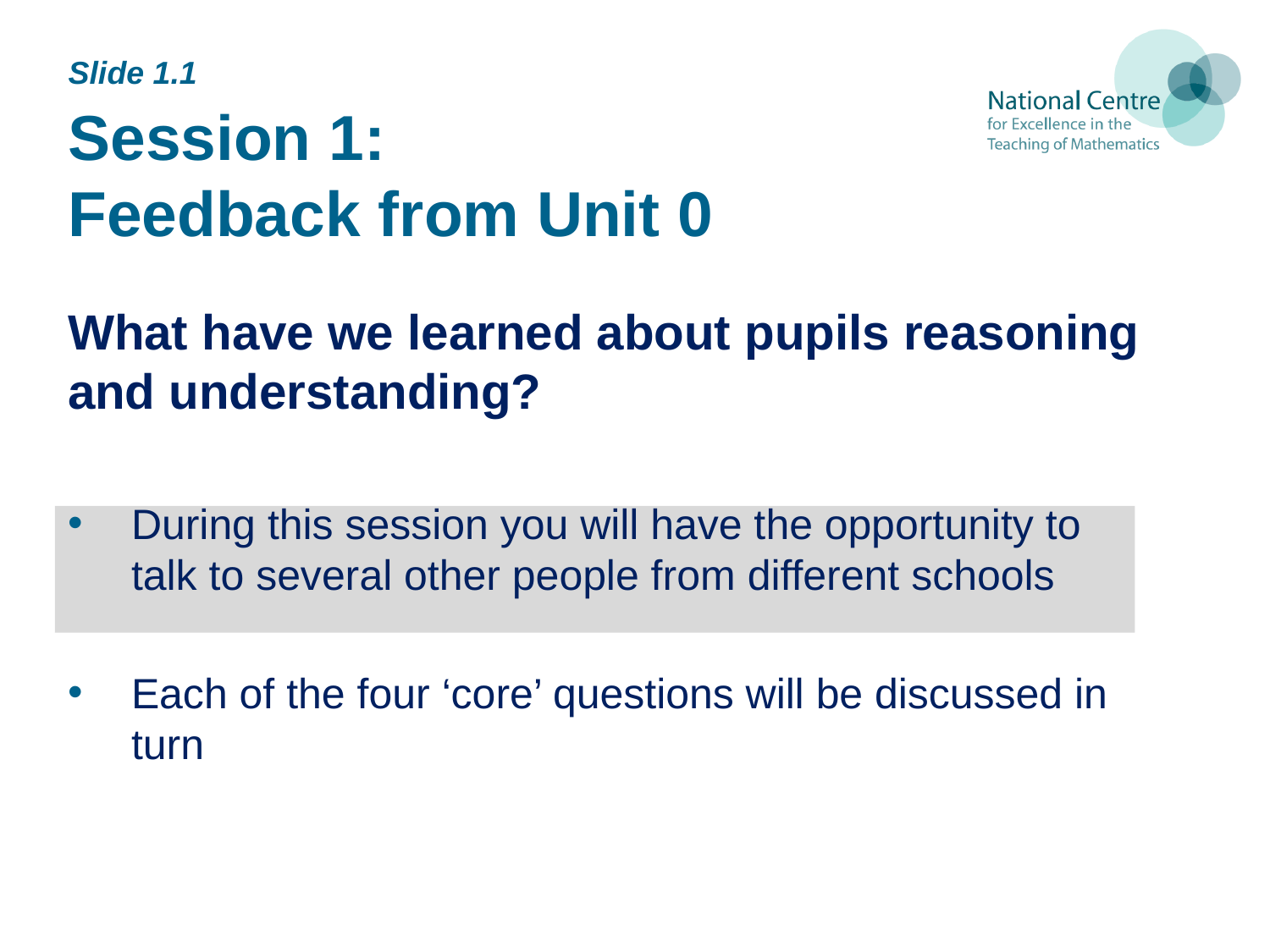

Slide 1.1
# Session 1: Feedback from Unit 0
What have we learned about pupils reasoning and understanding?

During this session you will have the opportunity to talk to several other people from different schools

Each of the four ‘core’ questions will be discussed in turn